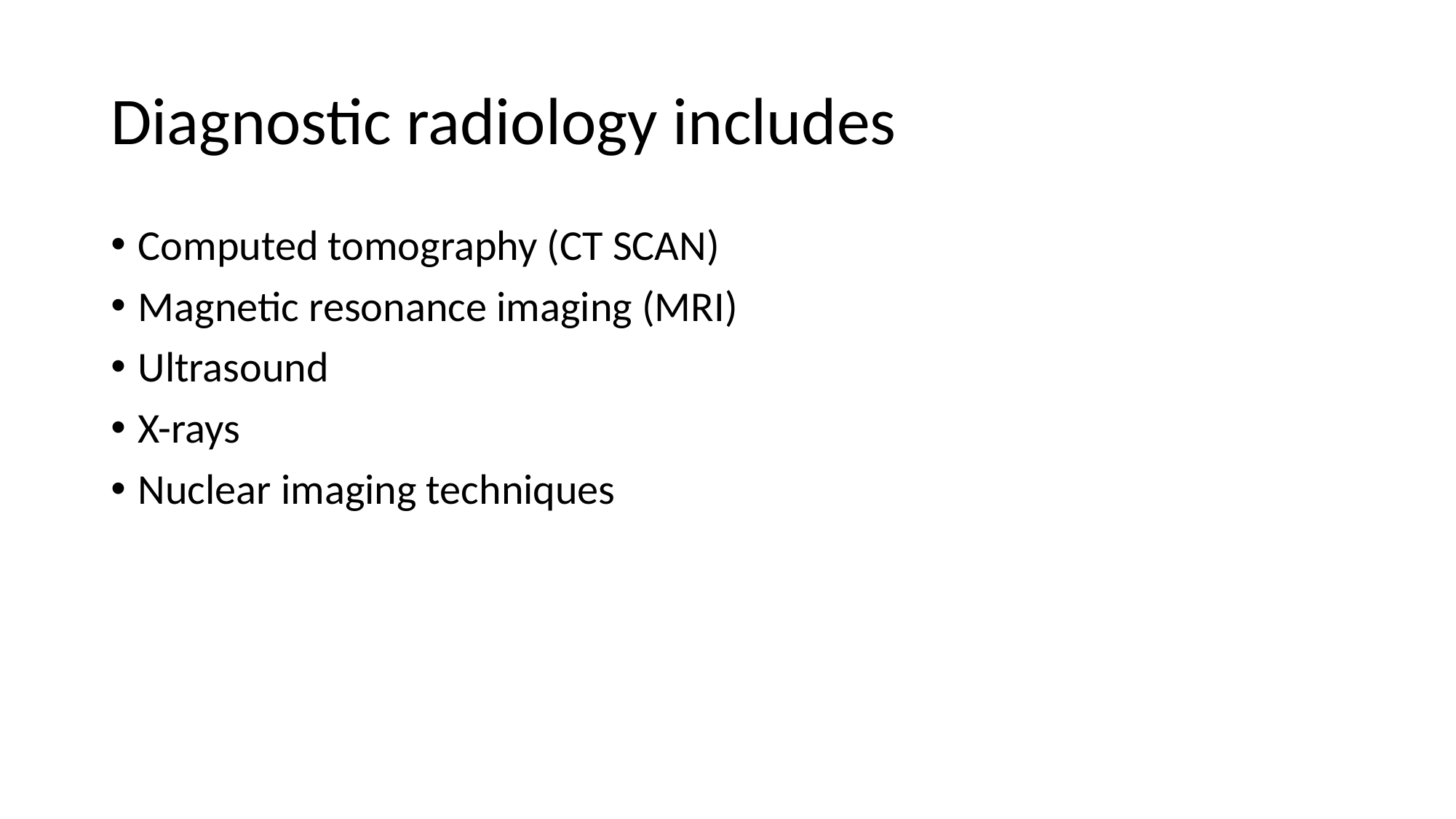

# Diagnostic radiology includes
Computed tomography (CT SCAN)
Magnetic resonance imaging (MRI)
Ultrasound
X-rays
Nuclear imaging techniques